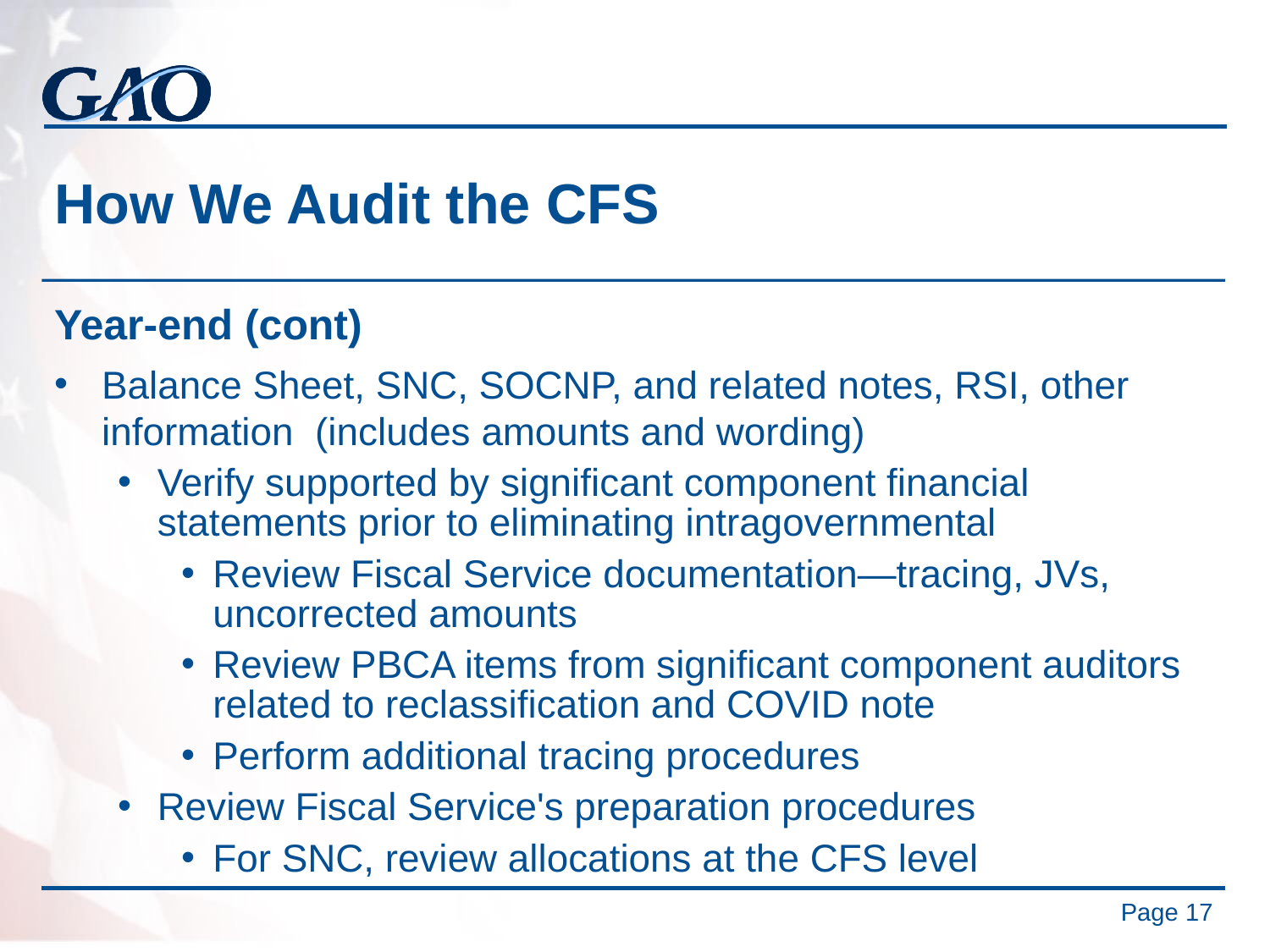

# How We Audit the CFS
Year-end (cont)
Balance Sheet, SNC, SOCNP, and related notes, RSI, other information  (includes amounts and wording)
Verify supported by significant component financial statements prior to eliminating intragovernmental
Review Fiscal Service documentation—tracing, JVs, uncorrected amounts
Review PBCA items from significant component auditors related to reclassification and COVID note
Perform additional tracing procedures
Review Fiscal Service's preparation procedures
For SNC, review allocations at the CFS level

Page 17